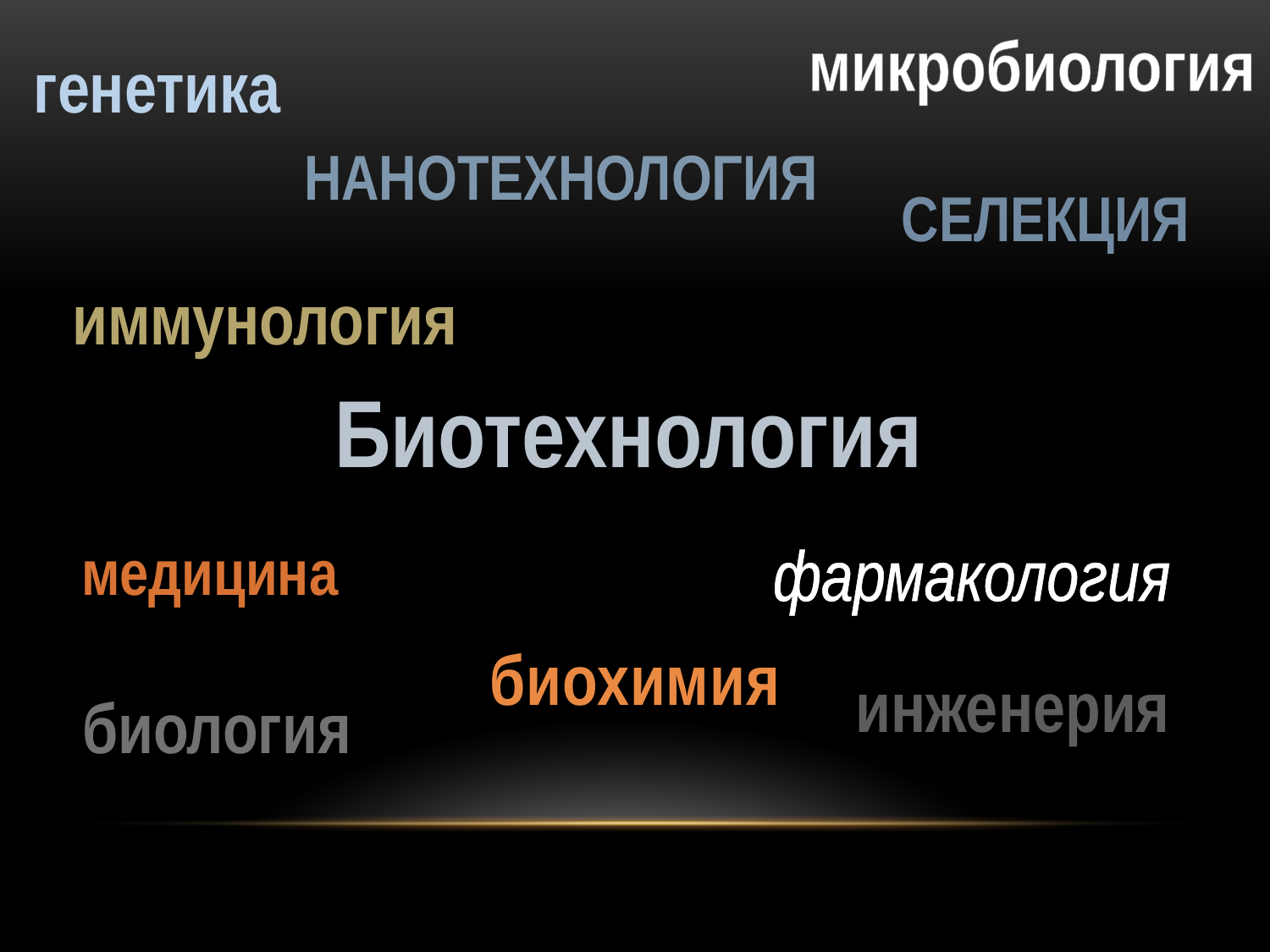

микробиология
генетика
нанотехнология
селекция
иммунология
Биотехнология
фармакология
медицина
биохимия
инженерия
биология